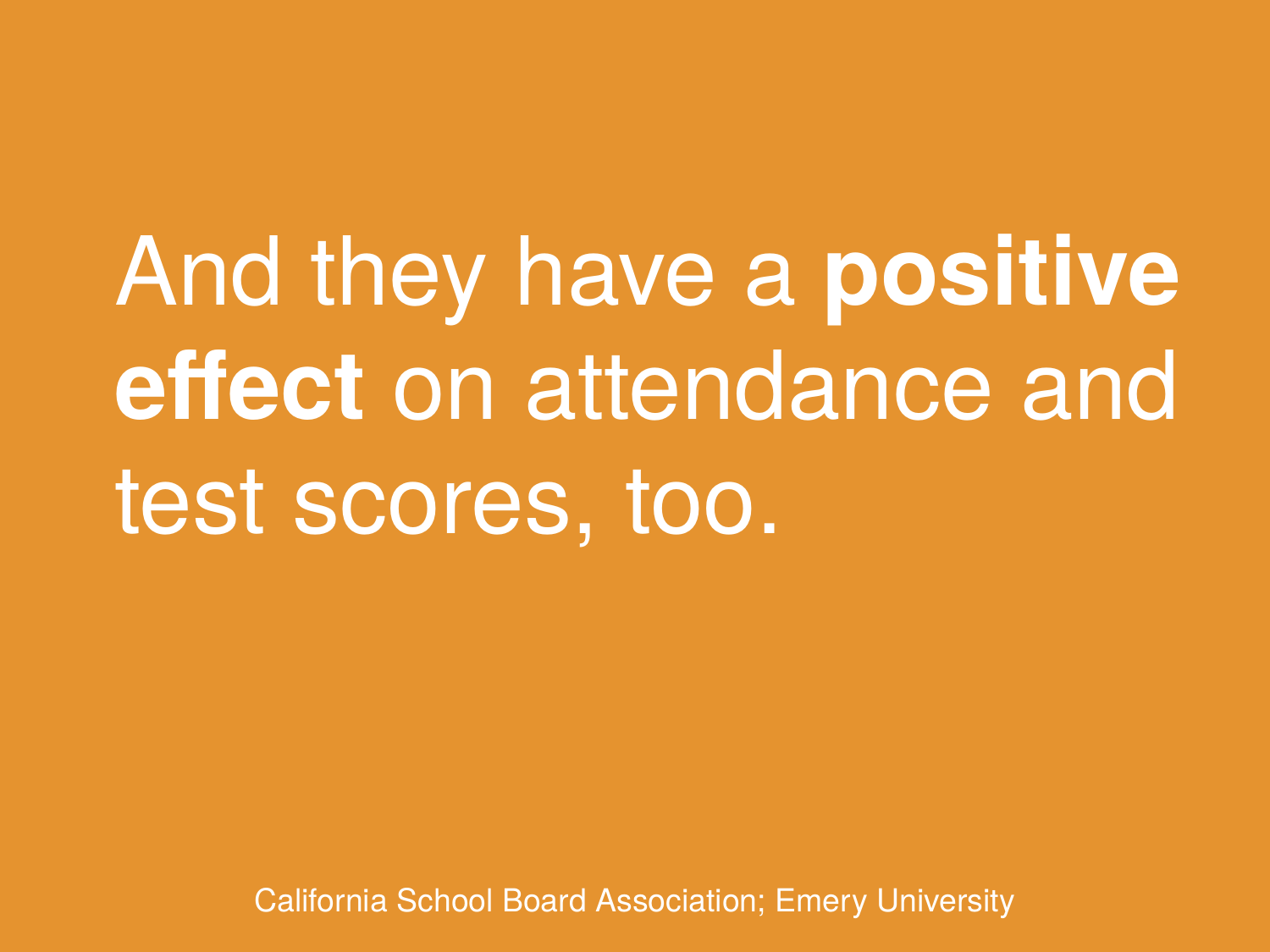

And they have a positive effect on attendance and test scores, too.
California School Board Association; Emery University